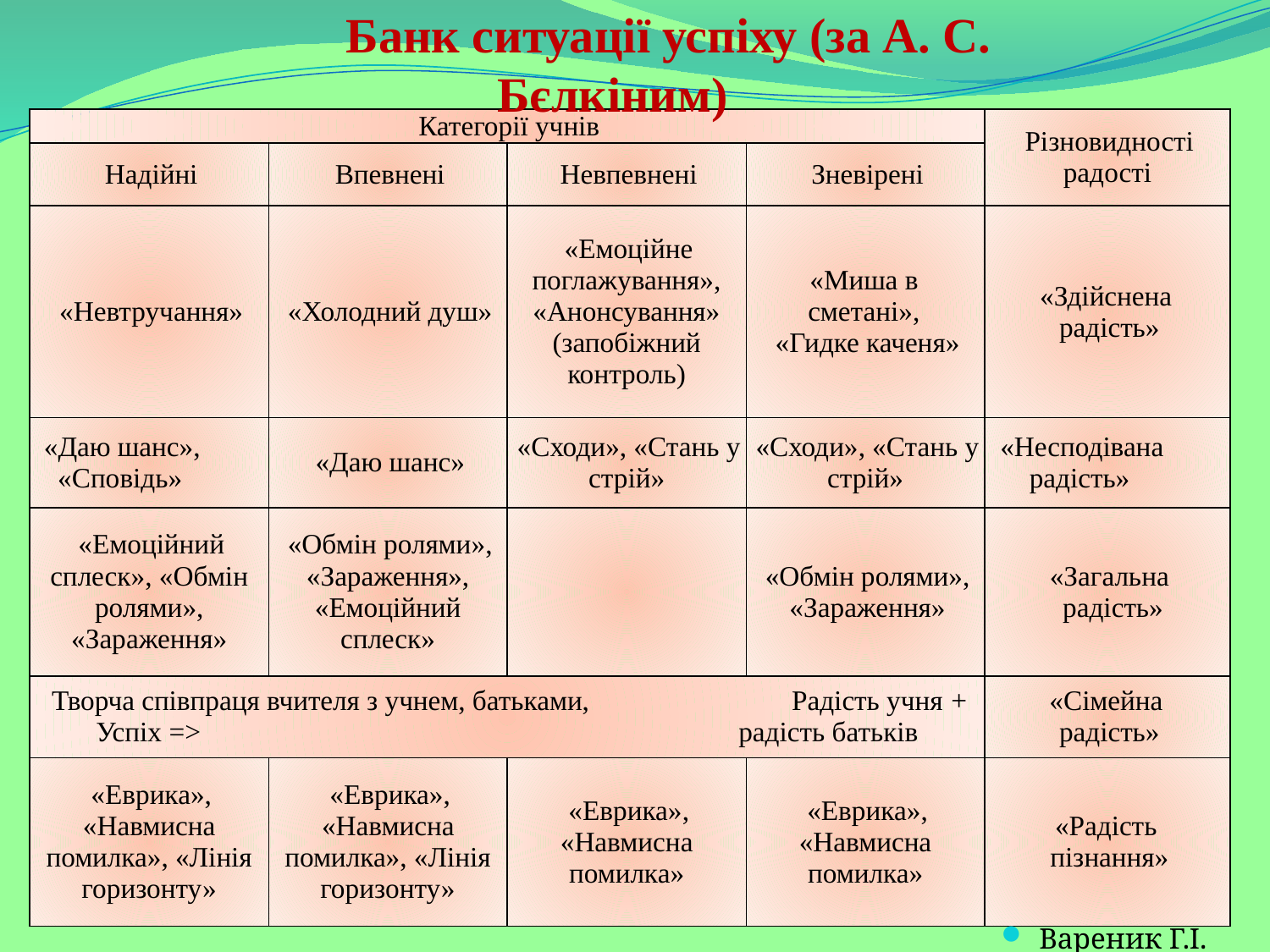

Банк ситуації успіху (за А. С. Бєлкіним)
| Категорії учнів |  |  |  | Різновидності радості |
| --- | --- | --- | --- | --- |
| Надійні | Впевнені | Невпевнені | Зневірені |  |
| «Невтручання» | «Холодний душ» | «Емоційне поглажування», «Анонсування» (запобіжний контроль) | «Миша в сметані», «Гидке каченя» | «Здійснена радість» |
| «Даю шанс», «Сповідь» | «Даю шанс» | «Сходи», «Стань у стрій» | «Сходи», «Стань у стрій» | «Несподівана радість» |
| «Емоційний сплеск», «Обмін ролями», «Зараження» | «Обмін ролями», «Зараження», «Емоційний сплеск» |  | «Обмін ролями», «Зараження» | «Загальна радість» |
| Творча співпраця вчителя з учнем, батьками, Радість учня + Успіх => радість батьків |  |  |  | «Сімейна радість» |
| «Еврика», «Навмисна помилка», «Лінія горизонту» | «Еврика», «Навмисна помилка», «Лінія горизонту» | «Еврика», «Навмисна помилка» | «Еврика», «Навмисна помилка» | «Радість пізнання» |
Вареник Г.І.